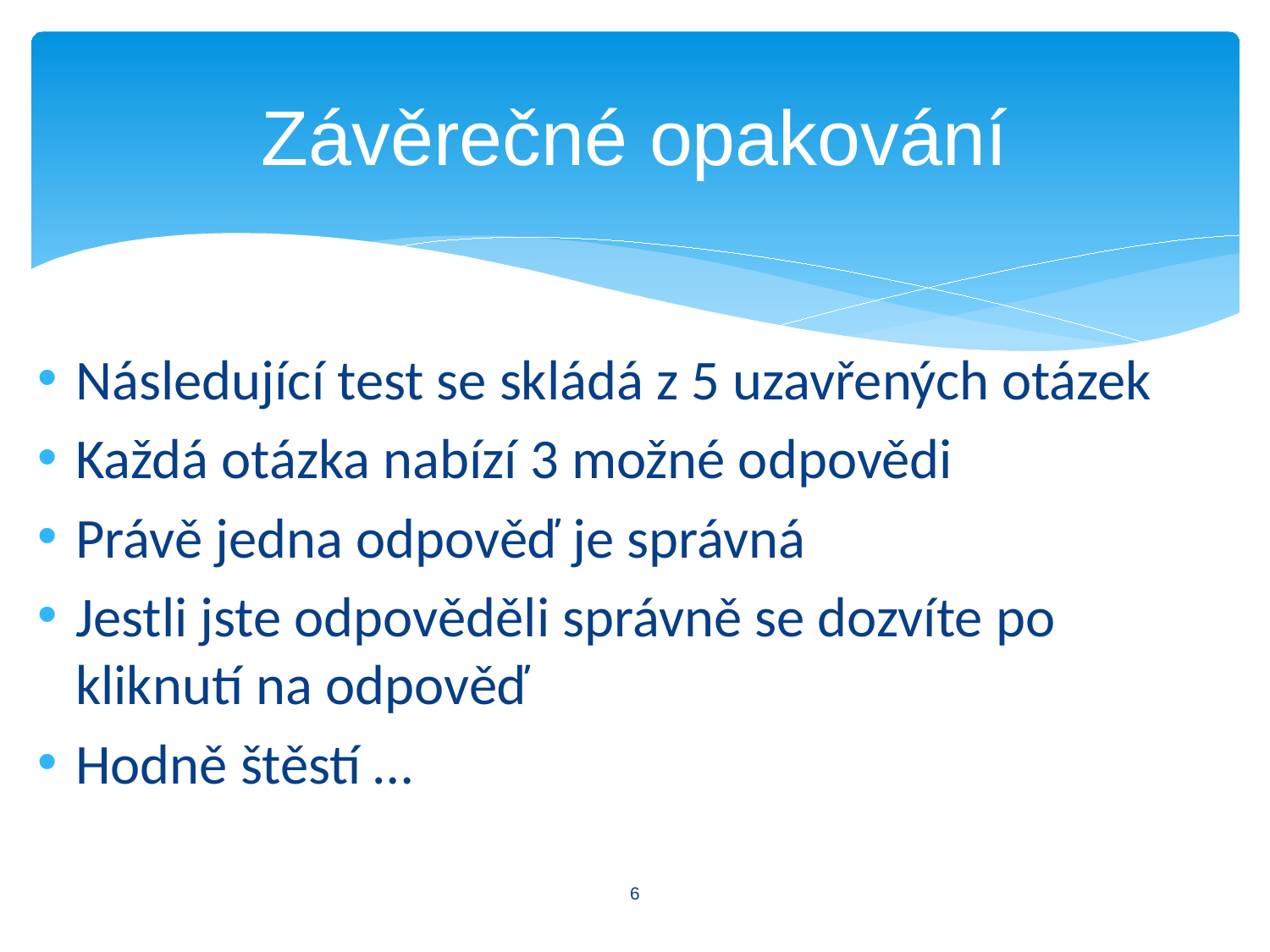

# Závěrečné opakování
Následující test se skládá z 5 uzavřených otázek
Každá otázka nabízí 3 možné odpovědi
Právě jedna odpověď je správná
Jestli jste odpověděli správně se dozvíte po kliknutí na odpověď
Hodně štěstí …

6